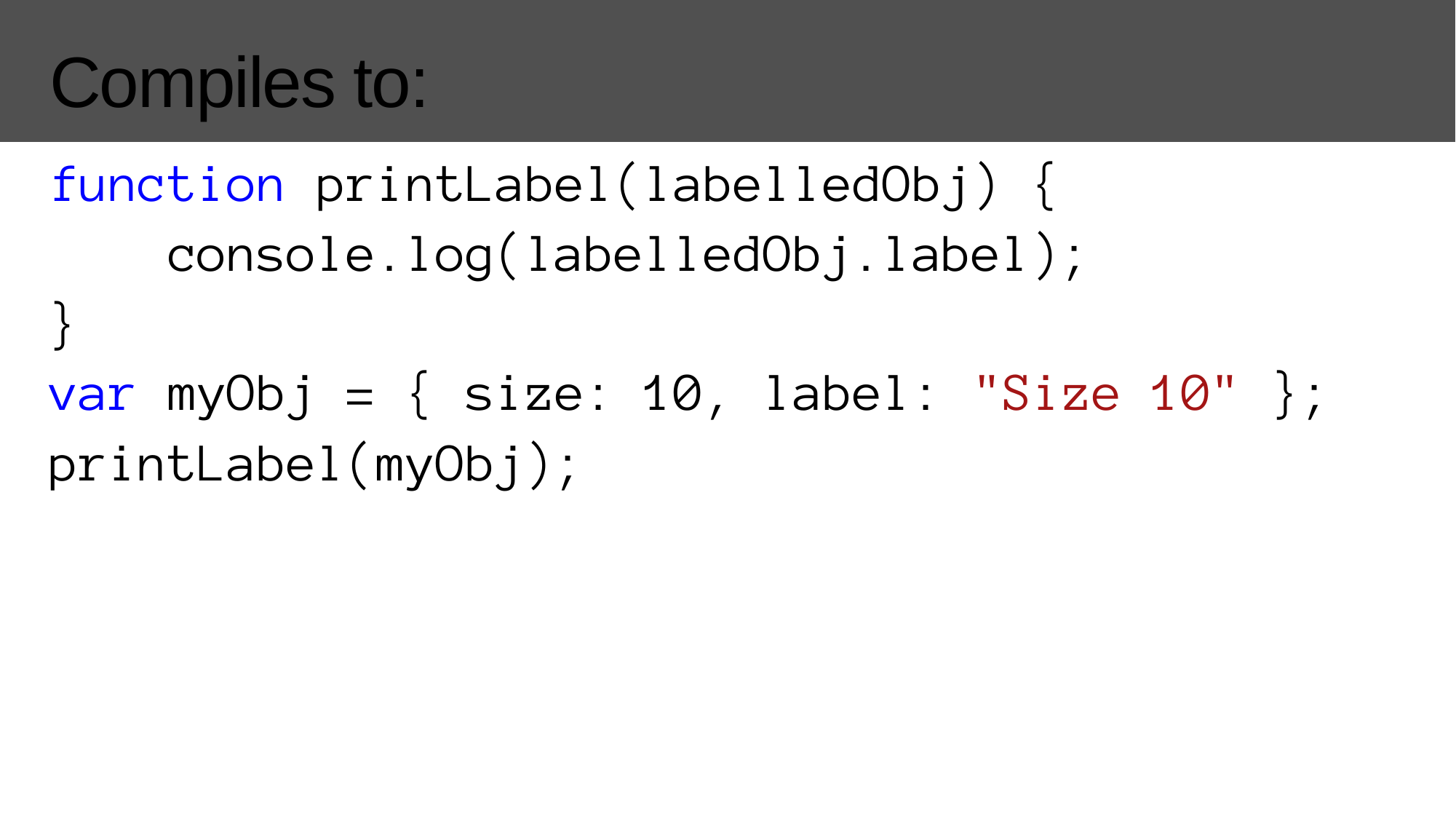

# Compiles to:
function printLabel(labelledObj) {
    console.log(labelledObj.label);
}
var myObj = { size: 10, label: "Size 10" };
printLabel(myObj);